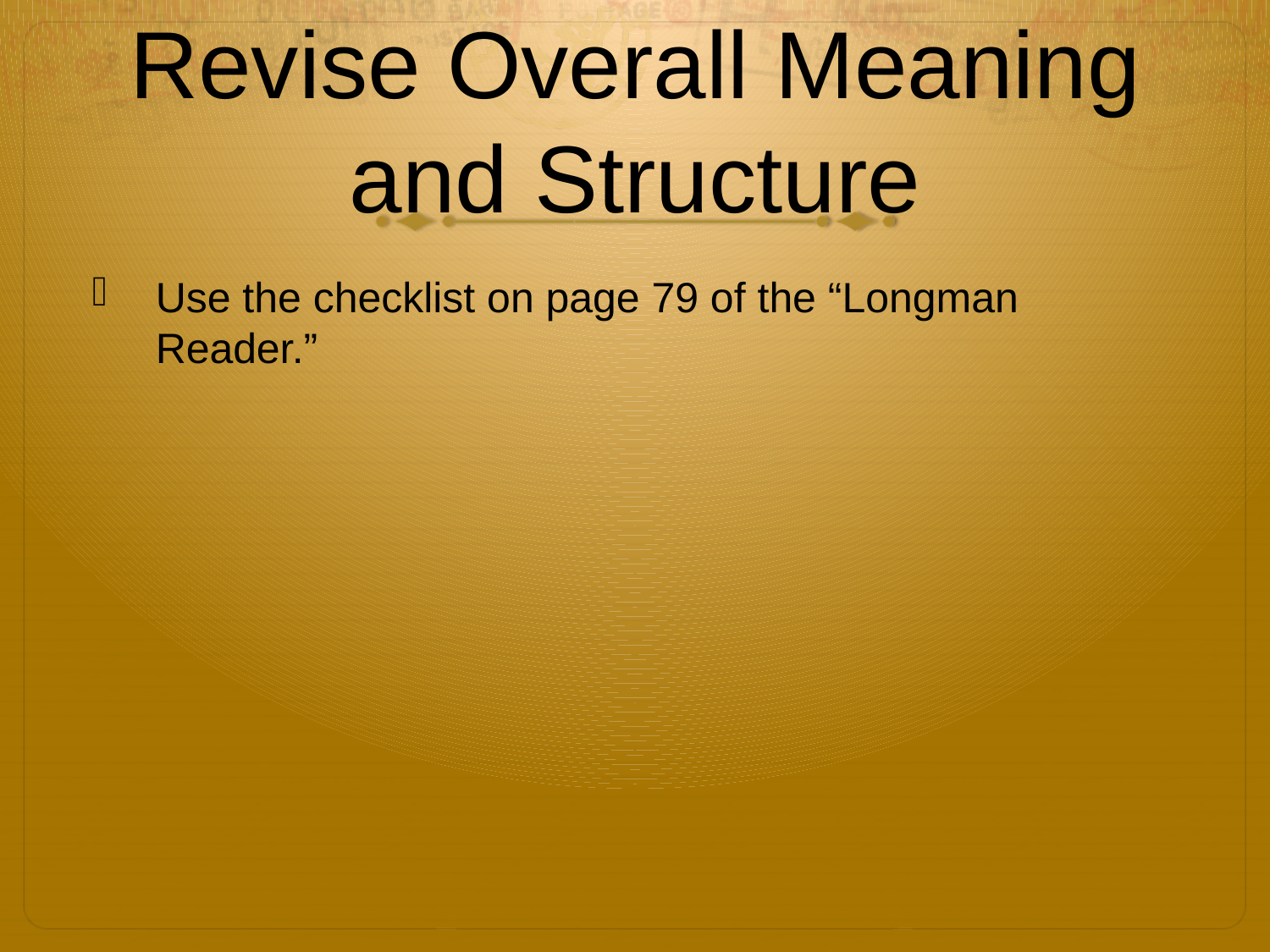

# Revise Overall Meaning and Structure
Use the checklist on page 79 of the “Longman Reader.”